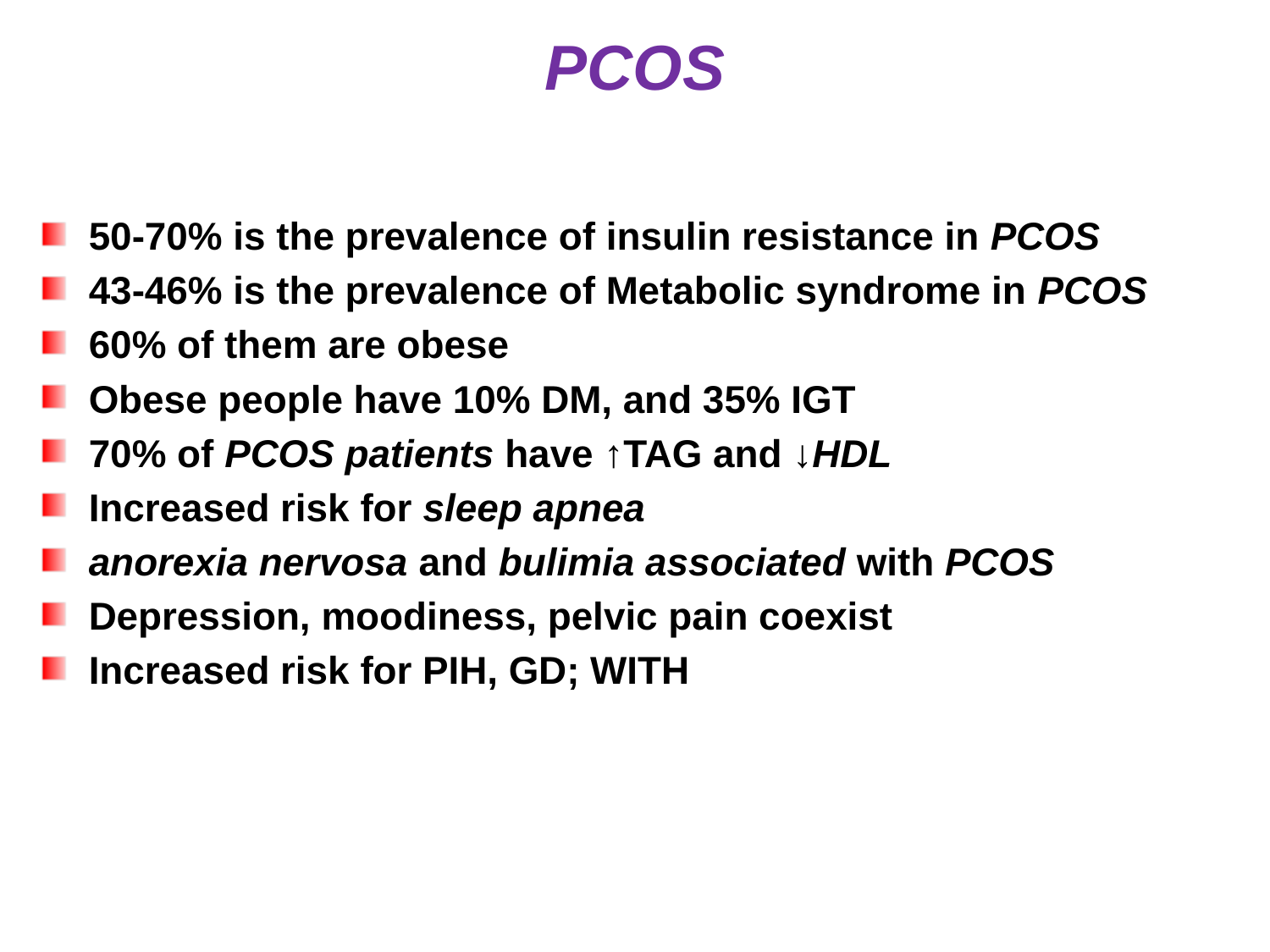

# PCOS

50-70% is the prevalence of insulin resistance in PCOS
43-46% is the prevalence of Metabolic syndrome in PCOS
60% of them are obese
Obese people have 10% DM, and 35% IGT
70% of PCOS patients have ↑TAG and ↓HDL
Increased risk for sleep apnea
anorexia nervosa and bulimia associated with PCOS
Depression, moodiness, pelvic pain coexist
Increased risk for PIH, GD; WITH